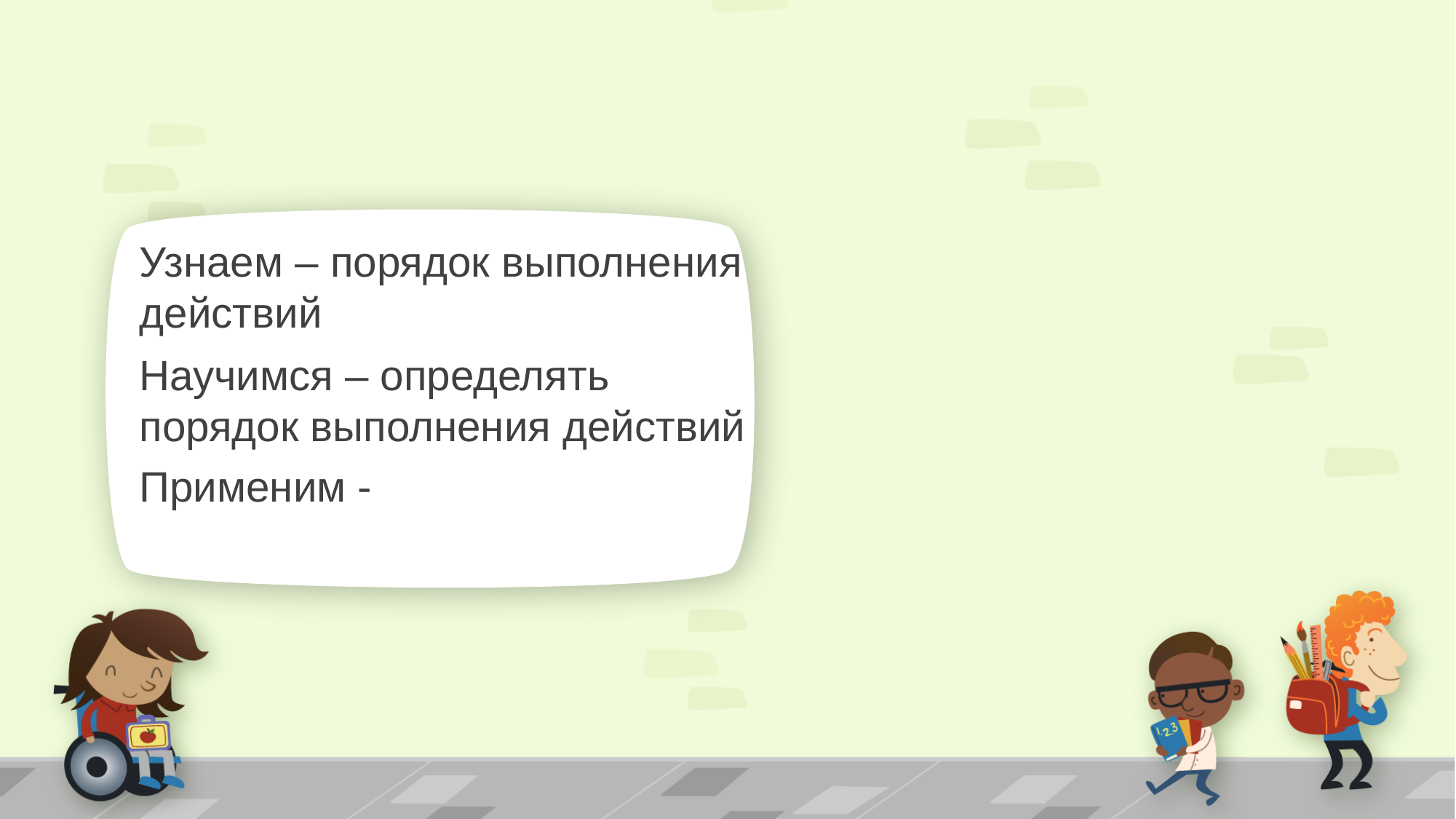

Узнаем – порядок выполнения действий
Научимся – определять порядок выполнения действий
Применим -